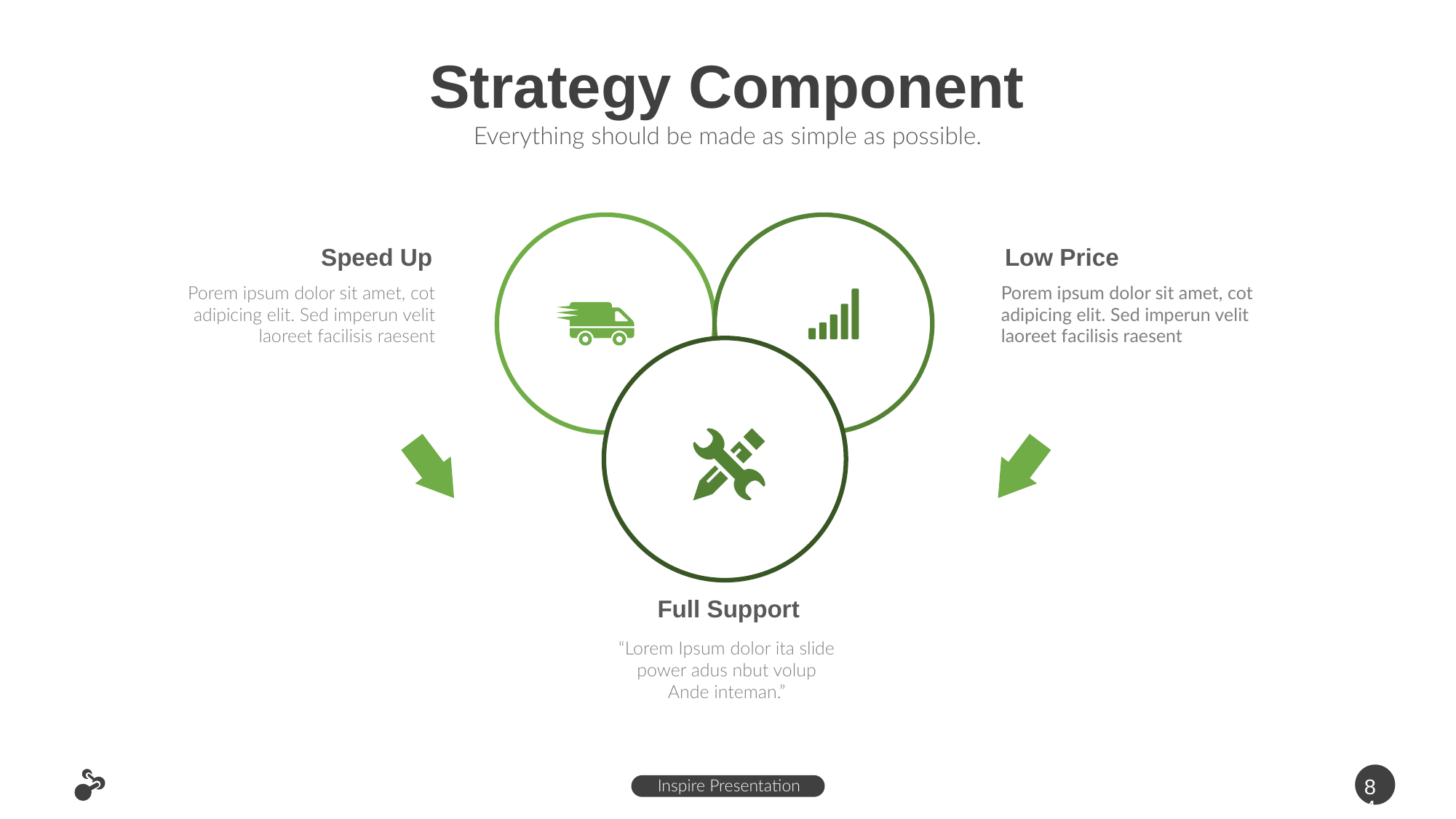

Strategy Component
Everything should be made as simple as possible.

Speed Up
Porem ipsum dolor sit amet, cot adipicing elit. Sed imperun velit laoreet facilisis raesent
Low Price
Porem ipsum dolor sit amet, cot adipicing elit. Sed imperun velit laoreet facilisis raesent

Full Support
“Lorem Ipsum dolor ita slide power adus nbut volup
Ande inteman.”

84

Inspire Presentation